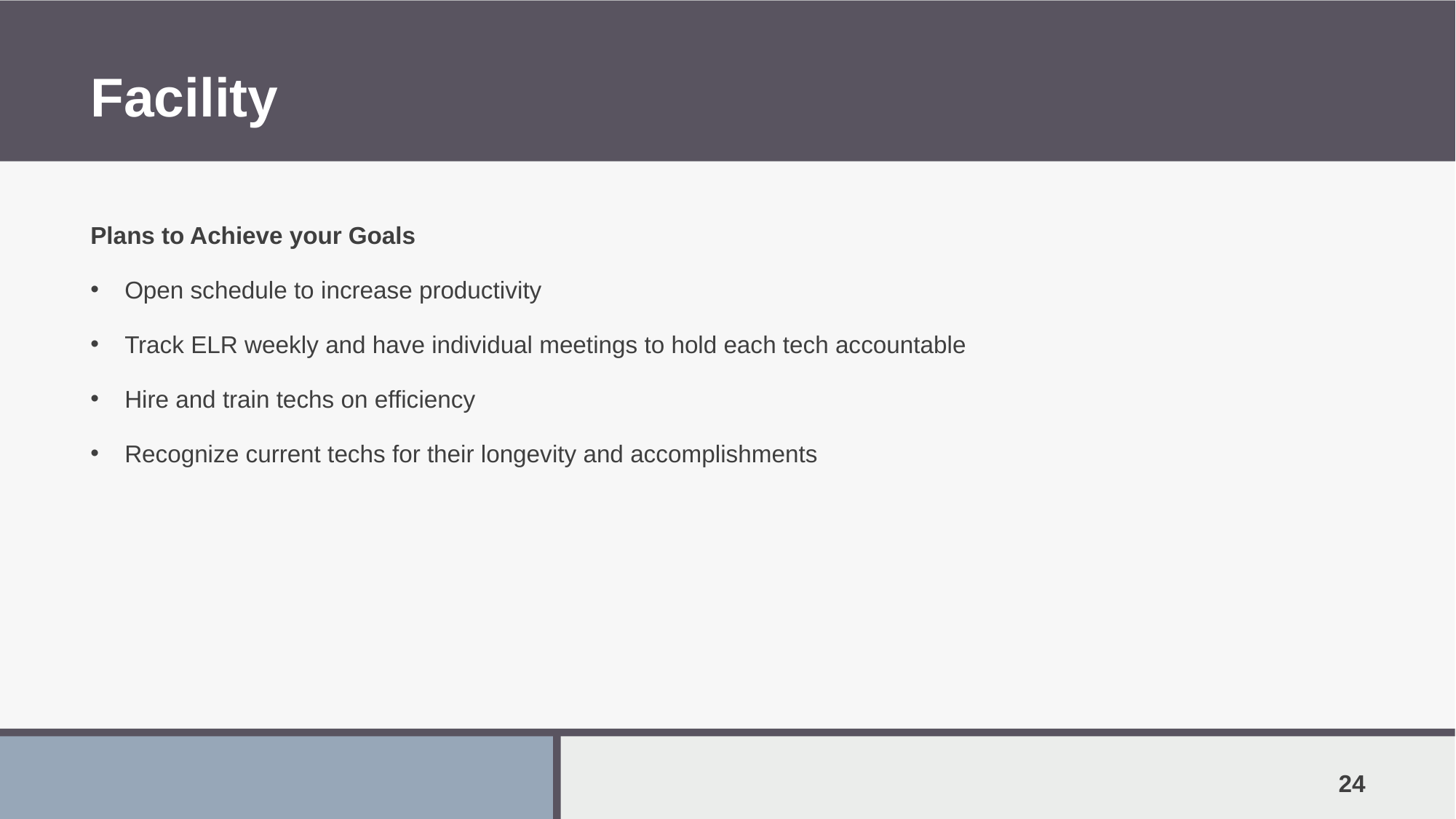

# Facility
Plans to Achieve your Goals
Open schedule to increase productivity
Track ELR weekly and have individual meetings to hold each tech accountable
Hire and train techs on efficiency
Recognize current techs for their longevity and accomplishments

24